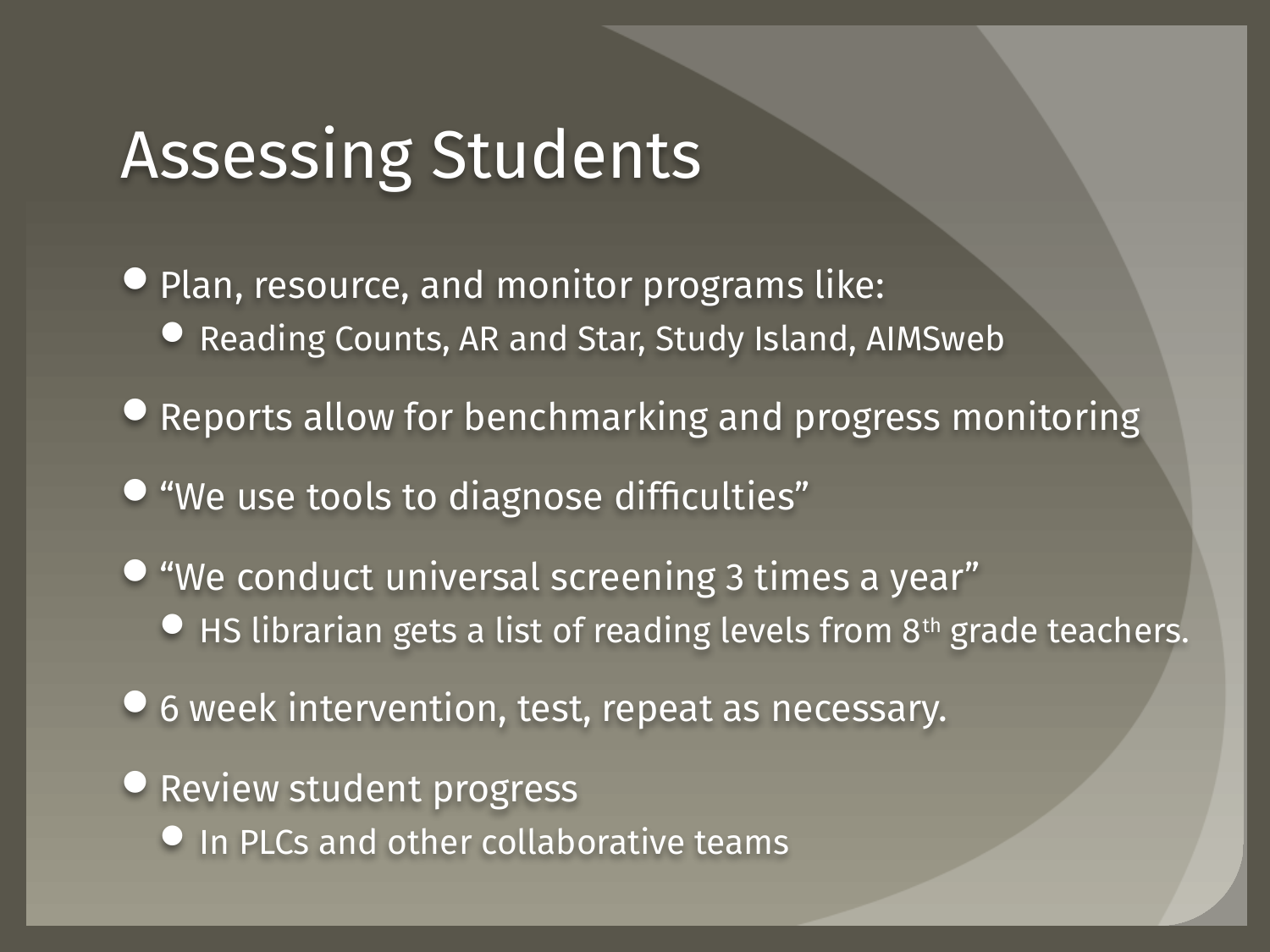

# Assessing Students
Plan, resource, and monitor programs like:
Reading Counts, AR and Star, Study Island, AIMSweb
Reports allow for benchmarking and progress monitoring
“We use tools to diagnose difficulties”
“We conduct universal screening 3 times a year”
HS librarian gets a list of reading levels from 8th grade teachers.
6 week intervention, test, repeat as necessary.
Review student progress
In PLCs and other collaborative teams